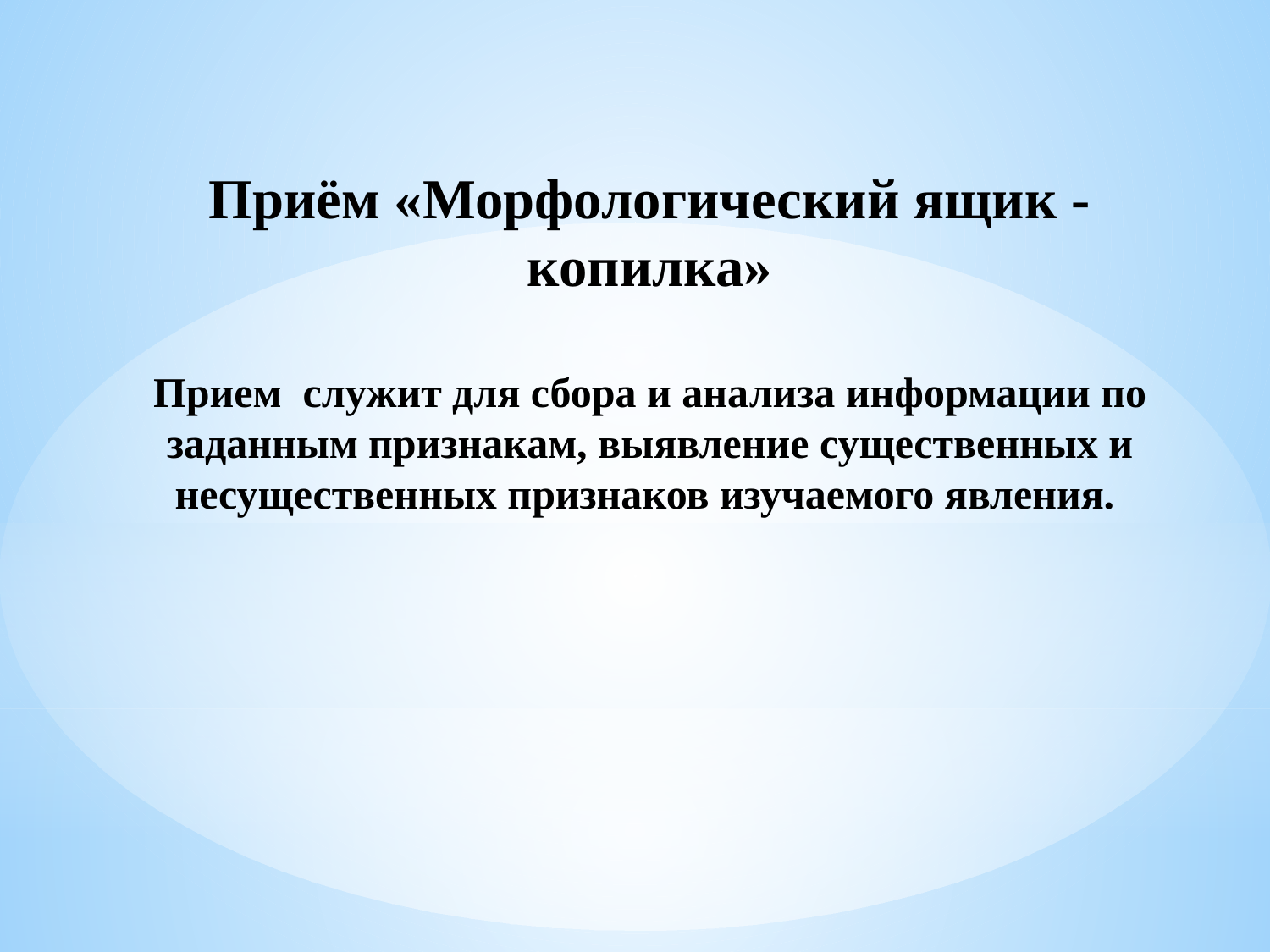

Приём «Морфологический ящик - копилка»

Прием  служит для сбора и анализа информации по заданным признакам, выявление существенных и несущественных признаков изучаемого явления.